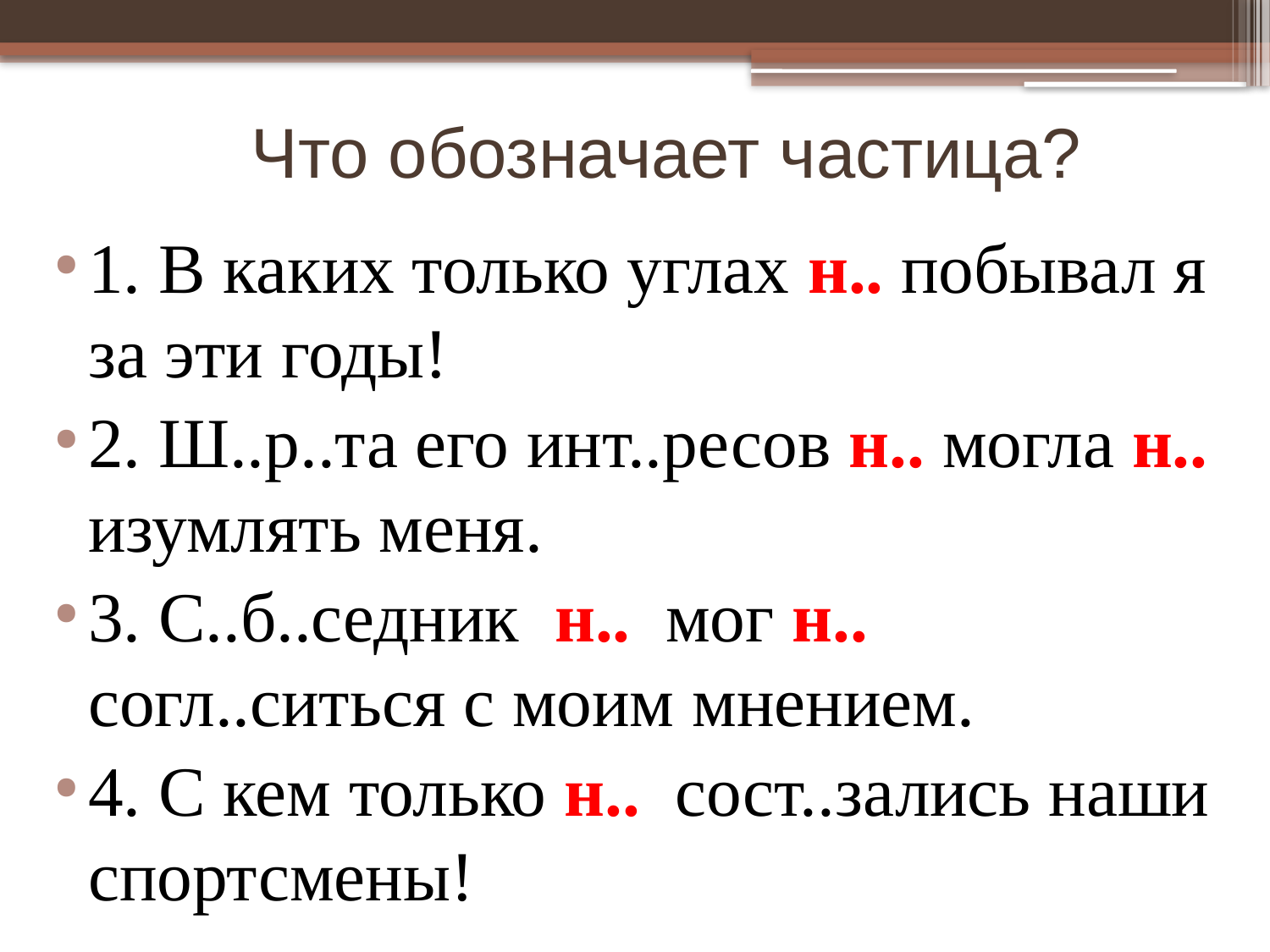

# Что обозначает частица?
1. В каких только углах н.. побывал я за эти годы!
2. Ш..р..та его инт..ресов н.. могла н.. изумлять меня.
3. С..б..седник  н..  мог н..  согл..ситься с моим мнением.
4. С кем только н..  сост..зались наши спортсмены!